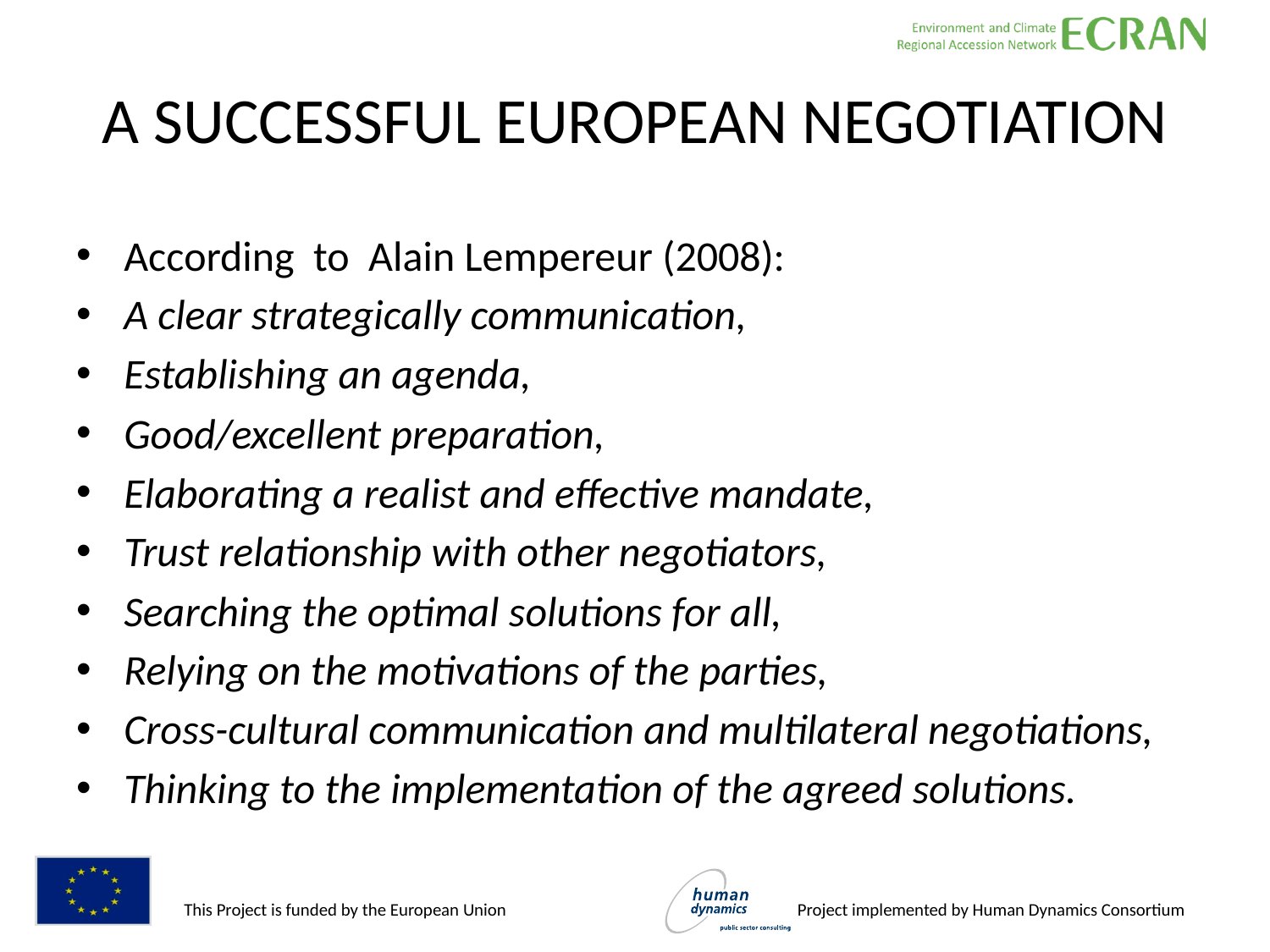

# A SUCCESSFUL EUROPEAN NEGOTIATION
According  to  Alain Lempereur (2008):
A clear strategically communication,
Establishing an agenda,
Good/excellent preparation,
Elaborating a realist and effective mandate,
Trust relationship with other negotiators,
Searching the optimal solutions for all,
Relying on the motivations of the parties,
Cross-cultural communication and multilateral negotiations,
Thinking to the implementation of the agreed solutions.